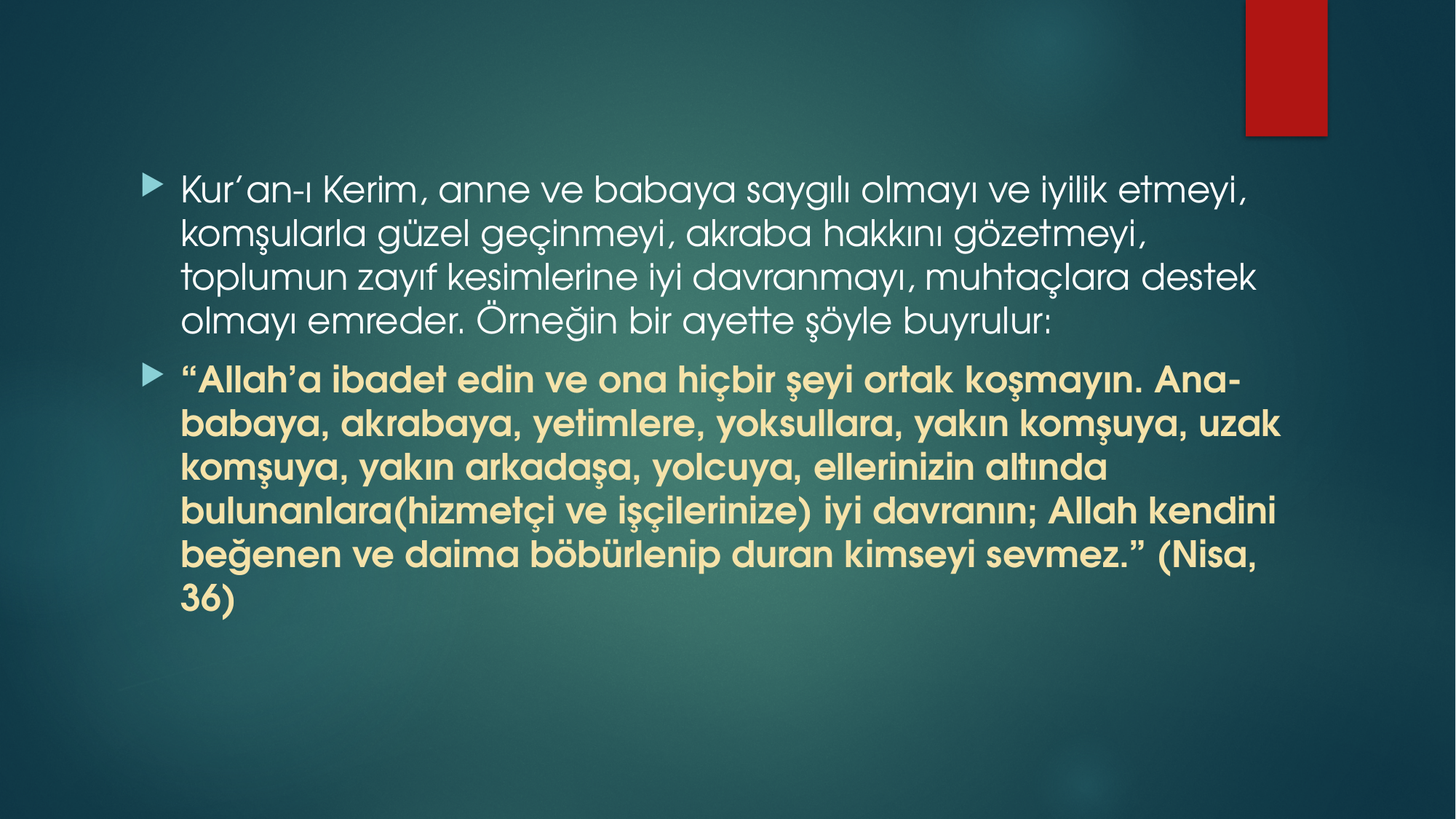

Kur’an-ı Kerim, anne ve babaya saygılı olmayı ve iyilik etmeyi, komşularla güzel geçinmeyi, akraba hakkını gözetmeyi, toplumun zayıf kesimlerine iyi davranmayı, muhtaçlara destek olmayı emreder. Örneğin bir ayette şöyle buyrulur:
“Allah’a ibadet edin ve ona hiçbir şeyi ortak koşmayın. Ana-babaya, akrabaya, yetimlere, yoksullara, yakın komşuya, uzak komşuya, yakın arkadaşa, yolcuya, ellerinizin altında bulunanlara(hizmetçi ve işçilerinize) iyi davranın; Allah kendini beğenen ve daima böbürlenip duran kimseyi sevmez.” (Nisa, 36)